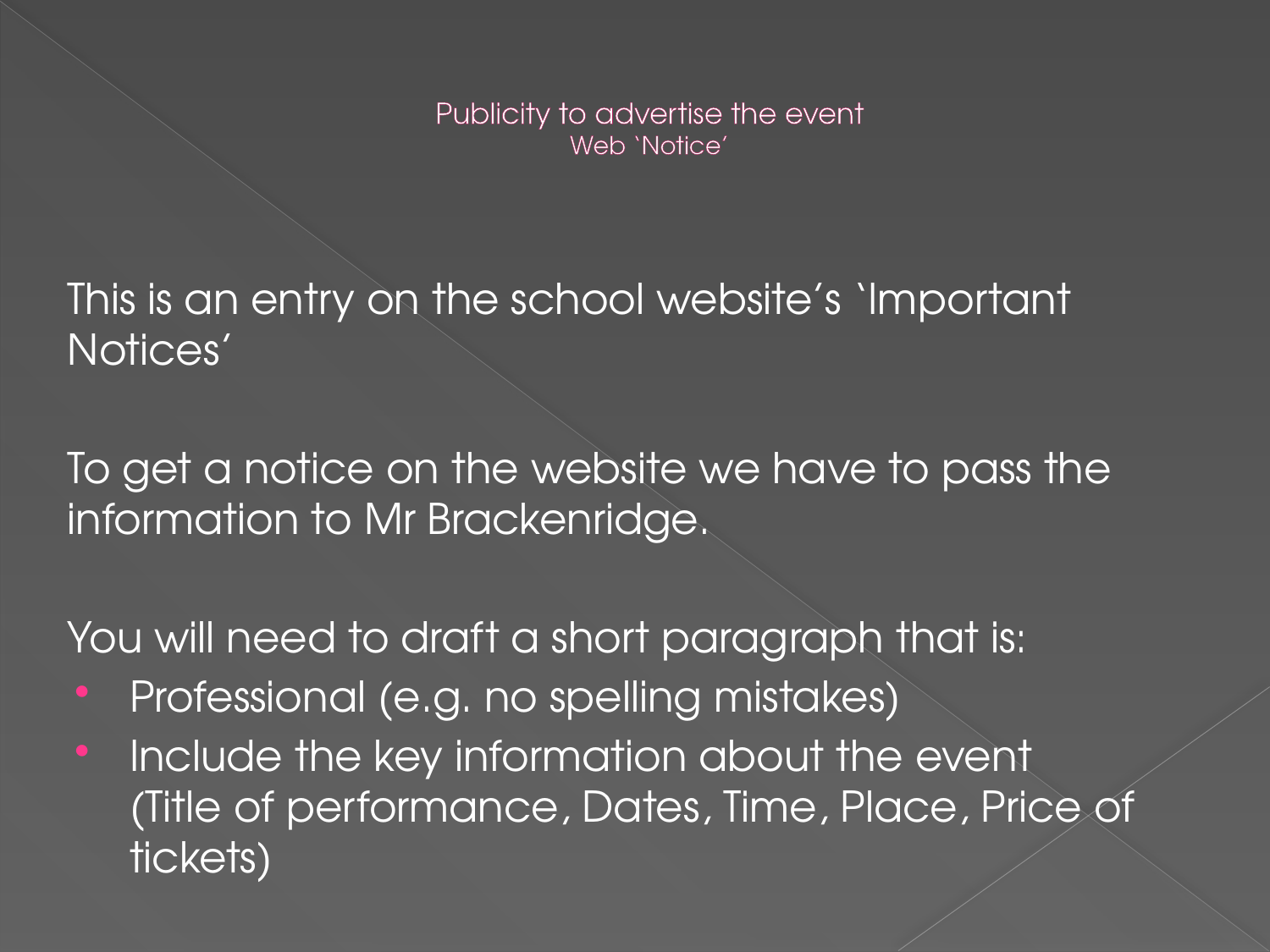

# Publicity to advertise the event Web ‘Notice’
This is an entry on the school website’s ‘Important Notices’

To get a notice on the website we have to pass the information to Mr Brackenridge.

You will need to draft a short paragraph that is:
Professional (e.g. no spelling mistakes)
Include the key information about the event
(Title of performance, Dates, Time, Place, Price of tickets)